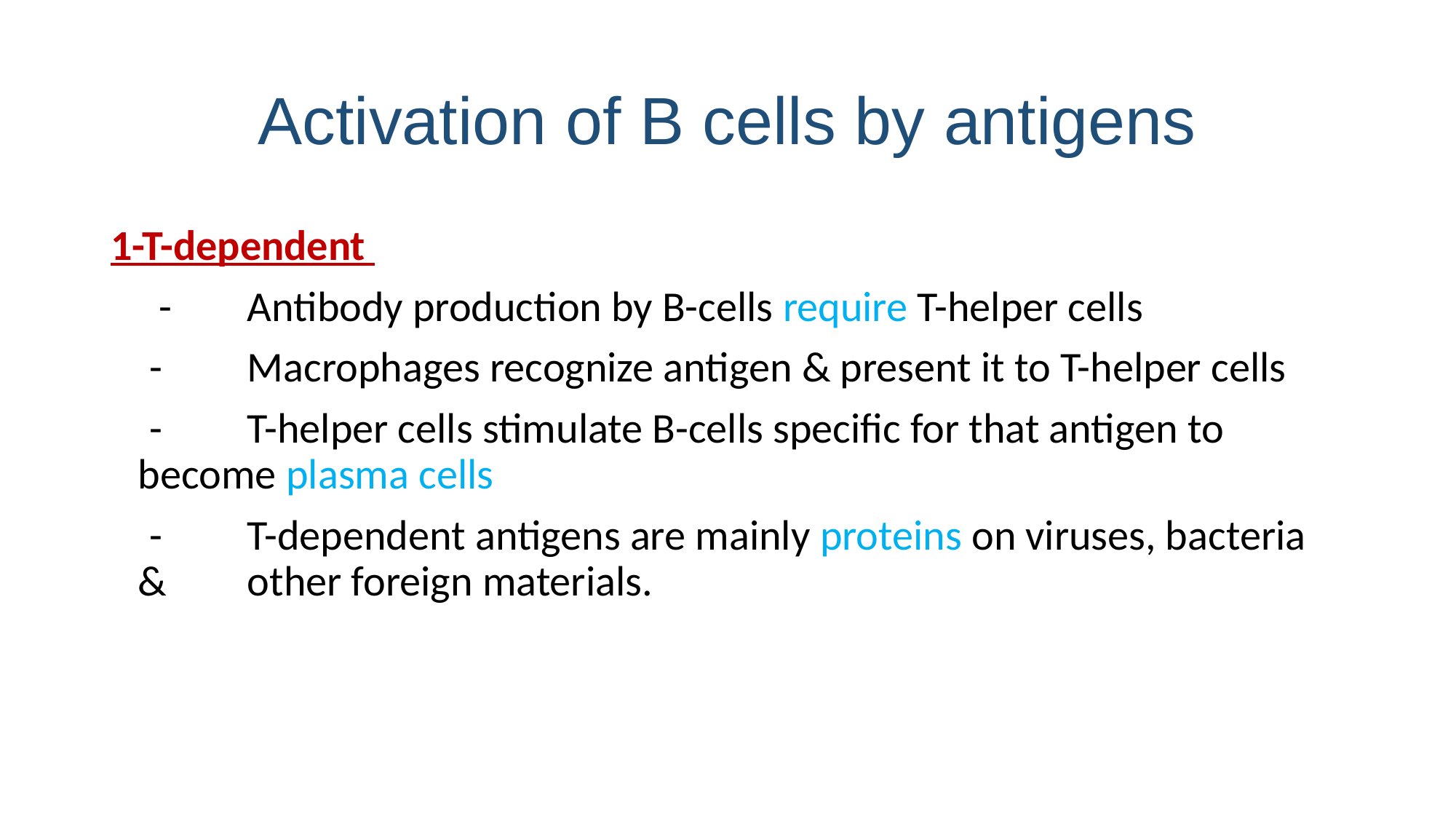

# Activation of B cells by antigens
1-T-dependent
     - 	Antibody production by B-cells require T-helper cells
    - 	Macrophages recognize antigen & present it to T-helper cells
    - 	T-helper cells stimulate B-cells specific for that antigen to  	become plasma cells
    - 	T-dependent antigens are mainly proteins on viruses, bacteria &  	other foreign materials.